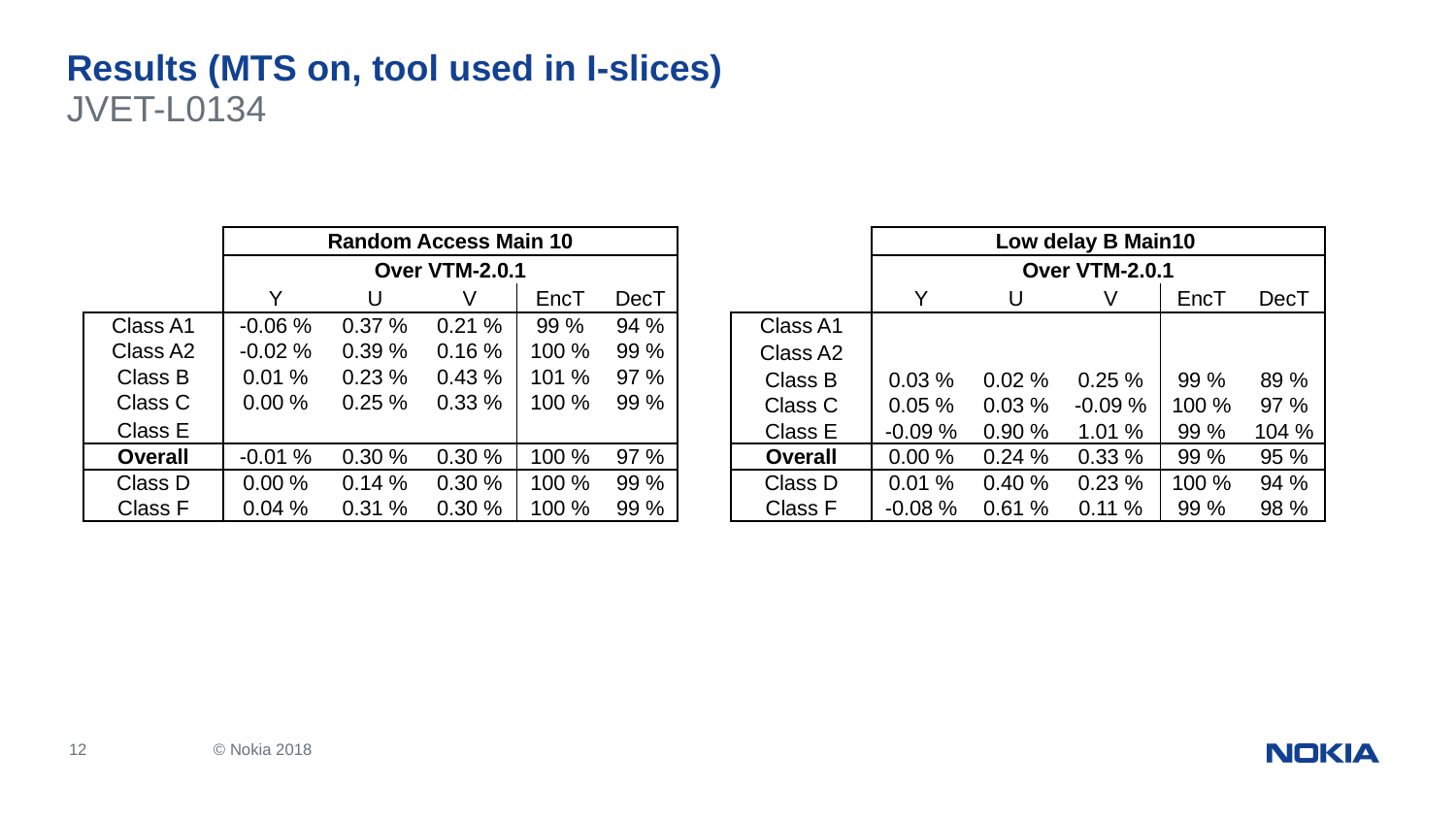

# Results (MTS on, tool used in I-slices)
JVET-L0134
|  | Low delay B Main10 |  |  |  |  |
| --- | --- | --- | --- | --- | --- |
|  | Over VTM-2.0.1 |  |  |  |  |
|  | Y | U | V | EncT | DecT |
| Class A1 |  |  |  |  |  |
| Class A2 |  |  |  |  |  |
| Class B | 0.03 % | 0.02 % | 0.25 % | 99 % | 89 % |
| Class C | 0.05 % | 0.03 % | -0.09 % | 100 % | 97 % |
| Class E | -0.09 % | 0.90 % | 1.01 % | 99 % | 104 % |
| Overall | 0.00 % | 0.24 % | 0.33 % | 99 % | 95 % |
| Class D | 0.01 % | 0.40 % | 0.23 % | 100 % | 94 % |
| Class F | -0.08 % | 0.61 % | 0.11 % | 99 % | 98 % |
|  | Random Access Main 10 |  |  |  |  |
| --- | --- | --- | --- | --- | --- |
|  | Over VTM-2.0.1 |  |  |  |  |
|  | Y | U | V | EncT | DecT |
| Class A1 | -0.06 % | 0.37 % | 0.21 % | 99 % | 94 % |
| Class A2 | -0.02 % | 0.39 % | 0.16 % | 100 % | 99 % |
| Class B | 0.01 % | 0.23 % | 0.43 % | 101 % | 97 % |
| Class C | 0.00 % | 0.25 % | 0.33 % | 100 % | 99 % |
| Class E |  |  |  |  |  |
| Overall | -0.01 % | 0.30 % | 0.30 % | 100 % | 97 % |
| Class D | 0.00 % | 0.14 % | 0.30 % | 100 % | 99 % |
| Class F | 0.04 % | 0.31 % | 0.30 % | 100 % | 99 % |